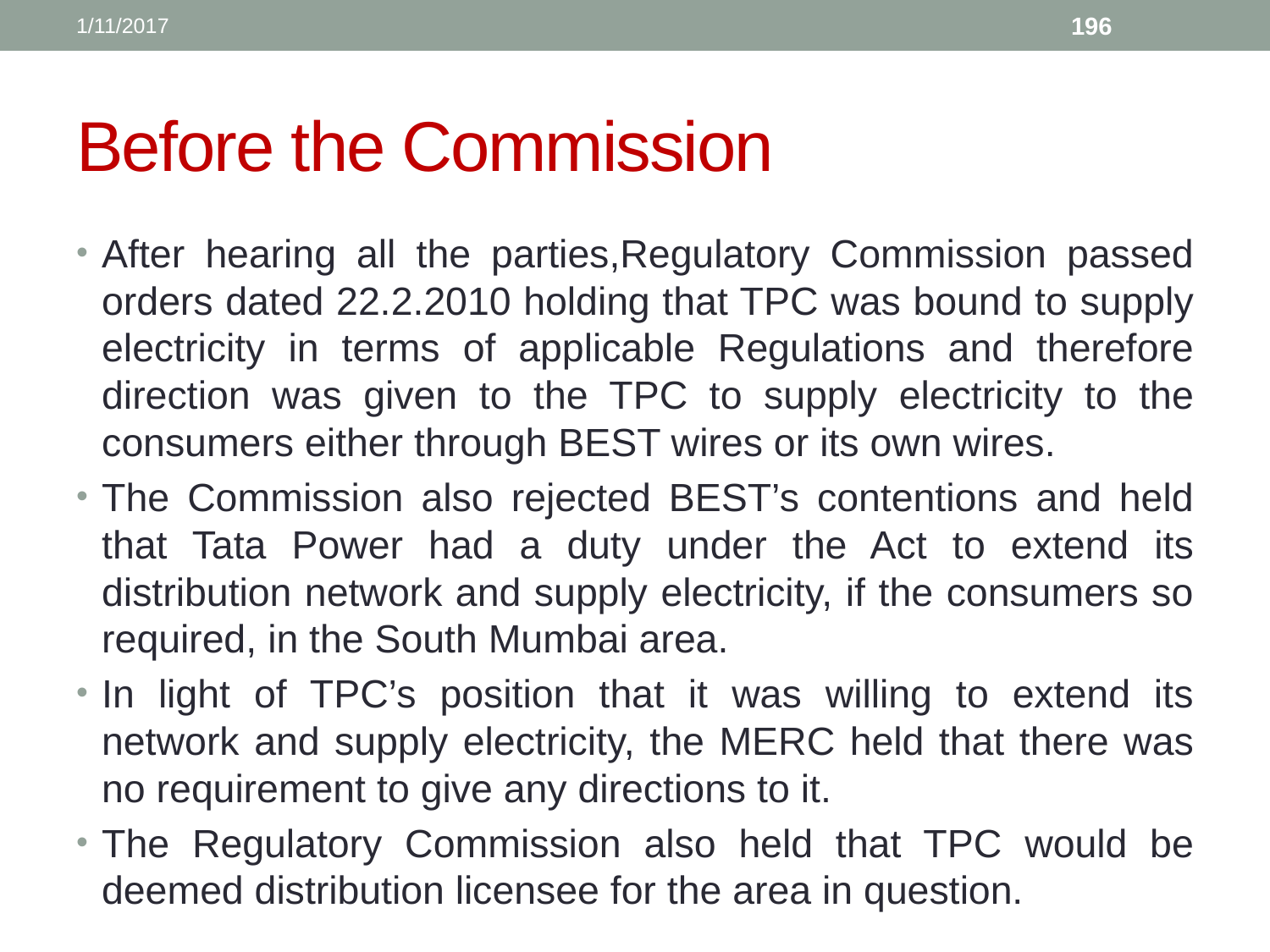

1/11/2017
196
# Before the Commission
After hearing all the parties,Regulatory Commission passed orders dated 22.2.2010 holding that TPC was bound to supply electricity in terms of applicable Regulations and therefore direction was given to the TPC to supply electricity to the consumers either through BEST wires or its own wires.
The Commission also rejected BEST’s contentions and held that Tata Power had a duty under the Act to extend its distribution network and supply electricity, if the consumers so required, in the South Mumbai area.
In light of TPC’s position that it was willing to extend its network and supply electricity, the MERC held that there was no requirement to give any directions to it.
The Regulatory Commission also held that TPC would be deemed distribution licensee for the area in question.